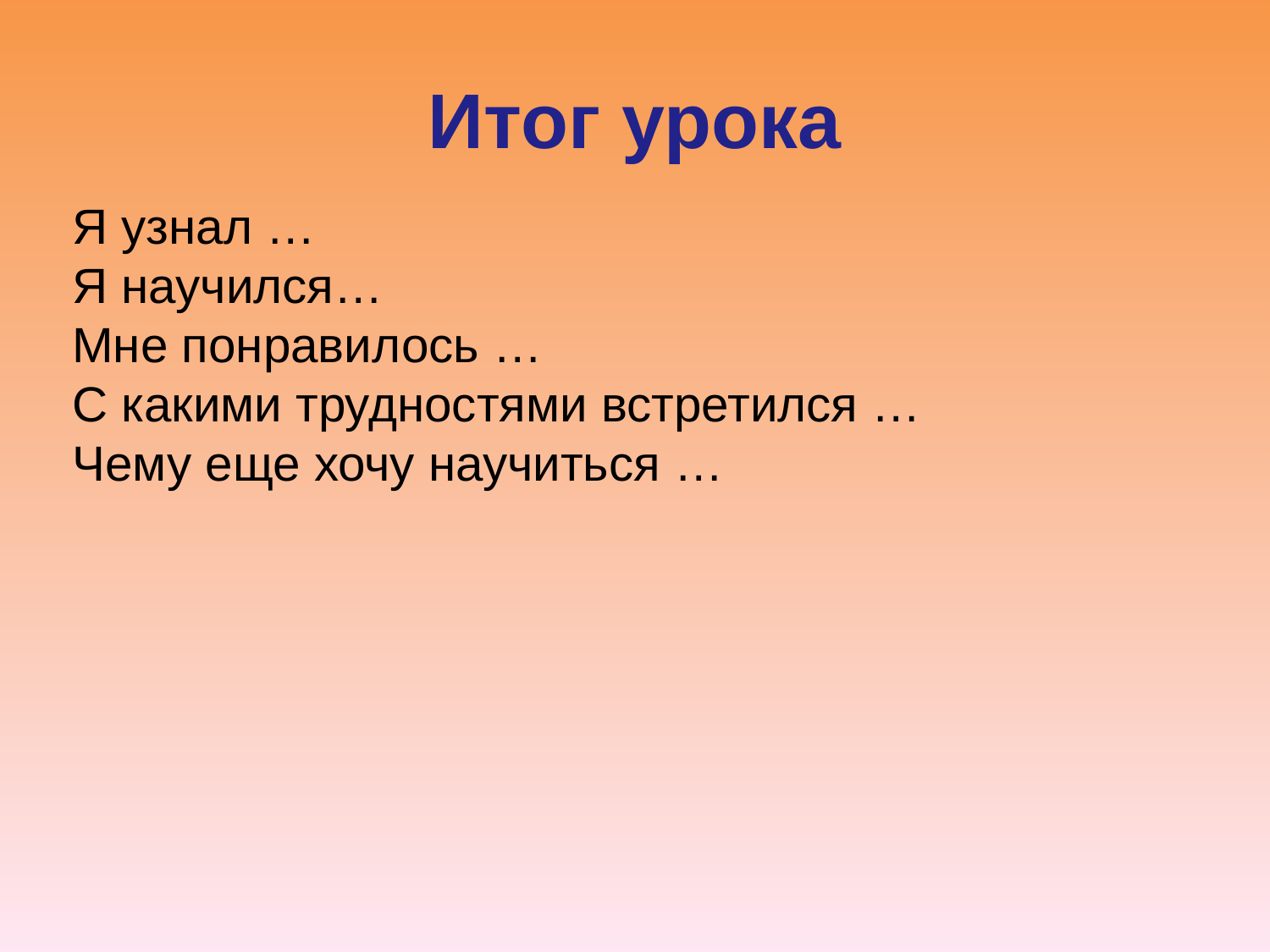

# Итог урока
Я узнал …
Я научился…
Мне понравилось …
С какими трудностями встретился …
Чему еще хочу научиться …